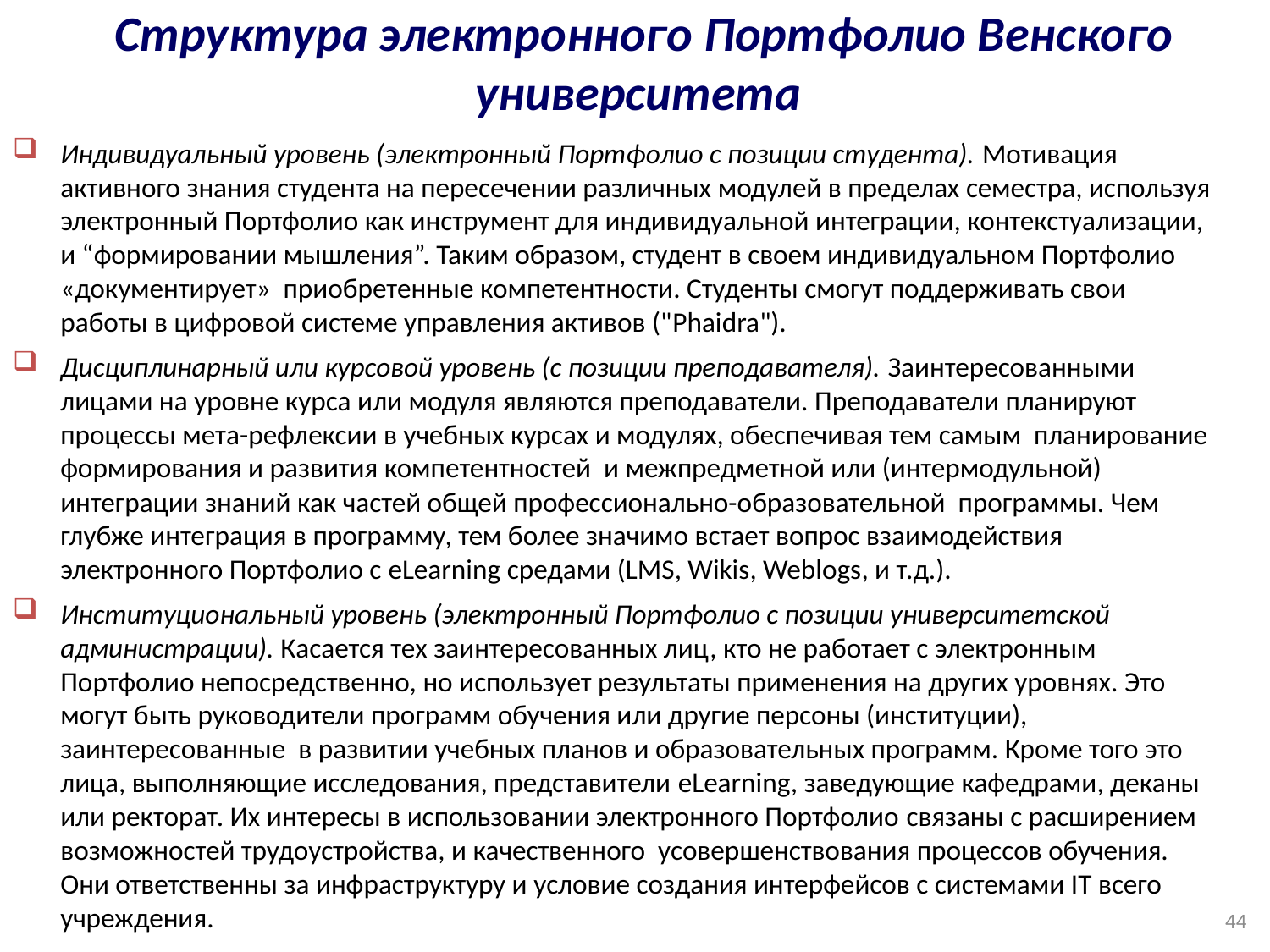

Структура электронного Портфолио Венского университета
Индивидуальный уровень (электронный Портфолио с позиции студента). Мотивация активного знания студента на пересечении различных модулей в пределах семестра, используя электронный Портфолио как инструмент для индивидуальной интеграции, контекстуализации, и “формировании мышления”. Таким образом, студент в своем индивидуальном Портфолио «документирует»  приобретенные компетентности. Студенты смогут поддерживать свои работы в цифровой системе управления активов ("Phaidra").
Дисциплинарный или курсовой уровень (с позиции преподавателя). Заинтересованными лицами на уровне курса или модуля являются преподаватели. Преподаватели планируют процессы мета-рефлексии в учебных курсах и модулях, обеспечивая тем самым  планирование формирования и развития компетентностей  и межпредметной или (интермодульной) интеграции знаний как частей общей профессионально-образовательной  программы. Чем глубже интеграция в программу, тем более значимо встает вопрос взаимодействия  электронного Портфолио с eLearning средами (LMS, Wikis, Weblogs, и т.д.).
Институциональный уровень (электронный Портфолио с позиции университетской администрации). Касается тех заинтересованных лиц, кто не работает с электронным Портфолио непосредственно, но использует результаты применения на других уровнях. Это могут быть руководители программ обучения или другие персоны (институции), заинтересованные  в развитии учебных планов и образовательных программ. Кроме того это лица, выполняющие исследования, представители eLearning, заведующие кафедрами, деканы или ректорат. Их интересы в использовании электронного Портфолио связаны с расширением возможностей трудоустройства, и качественного  усовершенствования процессов обучения. Они ответственны за инфраструктуру и условие создания интерфейсов с системами IT всего учреждения.
44